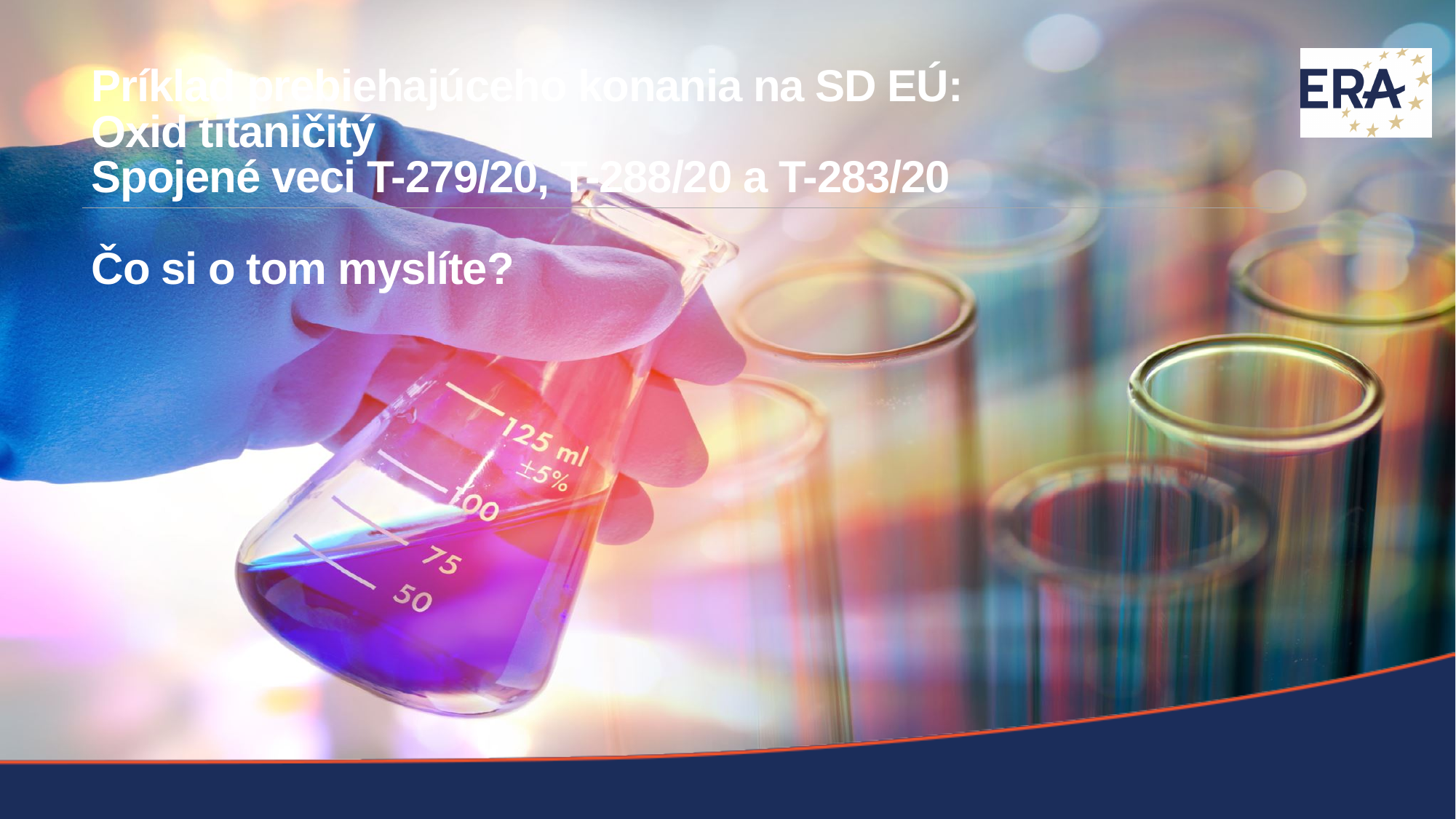

# Príklad prebiehajúceho konania na SD EÚ: Oxid titaničitý Spojené veci T-279/20, T-288/20 a T-283/20 Čo si o tom myslíte?